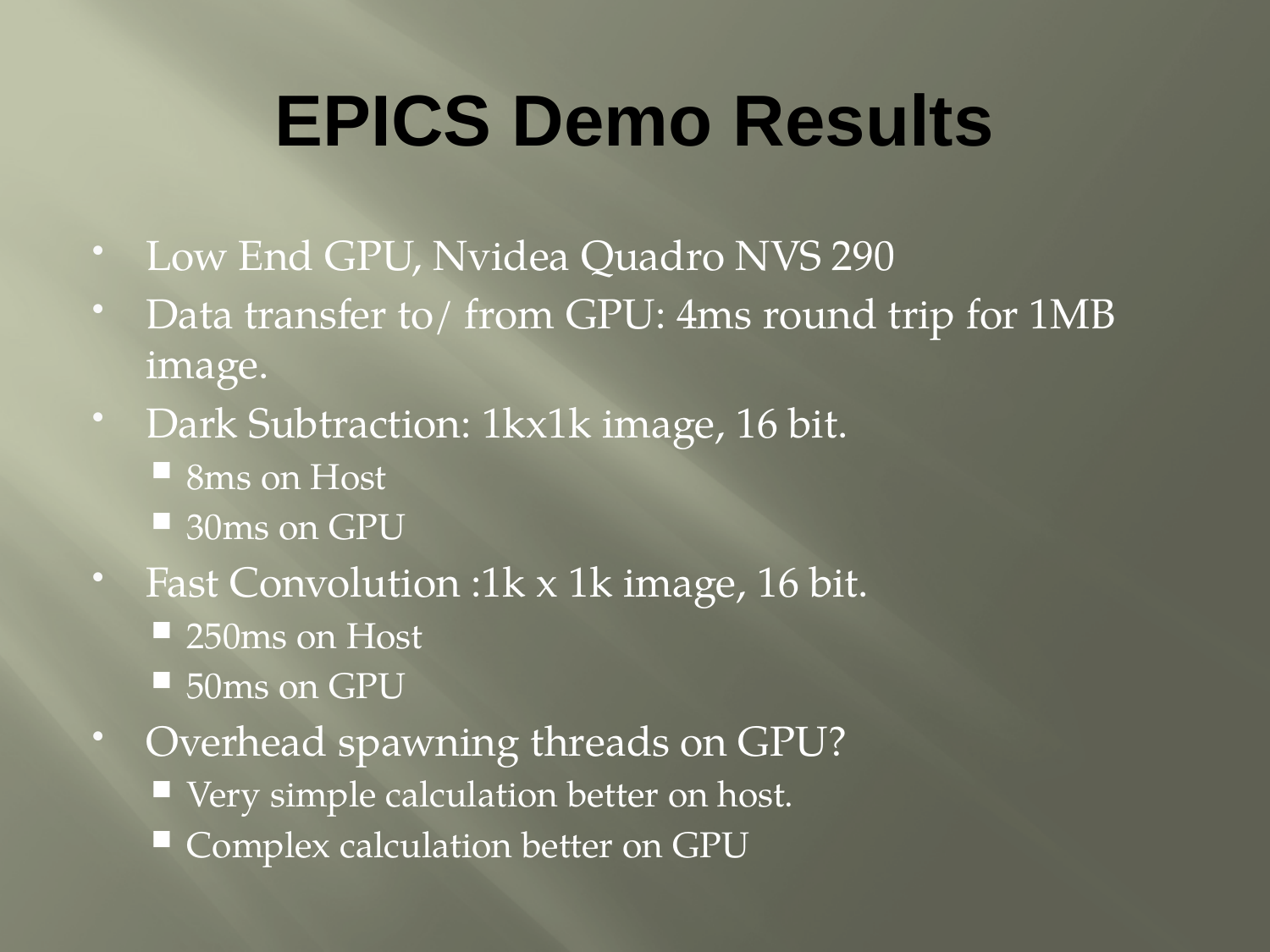

# EPICS Demo Results
Low End GPU, Nvidea Quadro NVS 290
Data transfer to/ from GPU: 4ms round trip for 1MB image.
Dark Subtraction: 1kx1k image, 16 bit.
8ms on Host
30ms on GPU
Fast Convolution :1k x 1k image, 16 bit.
250ms on Host
50ms on GPU
Overhead spawning threads on GPU?
Very simple calculation better on host.
Complex calculation better on GPU